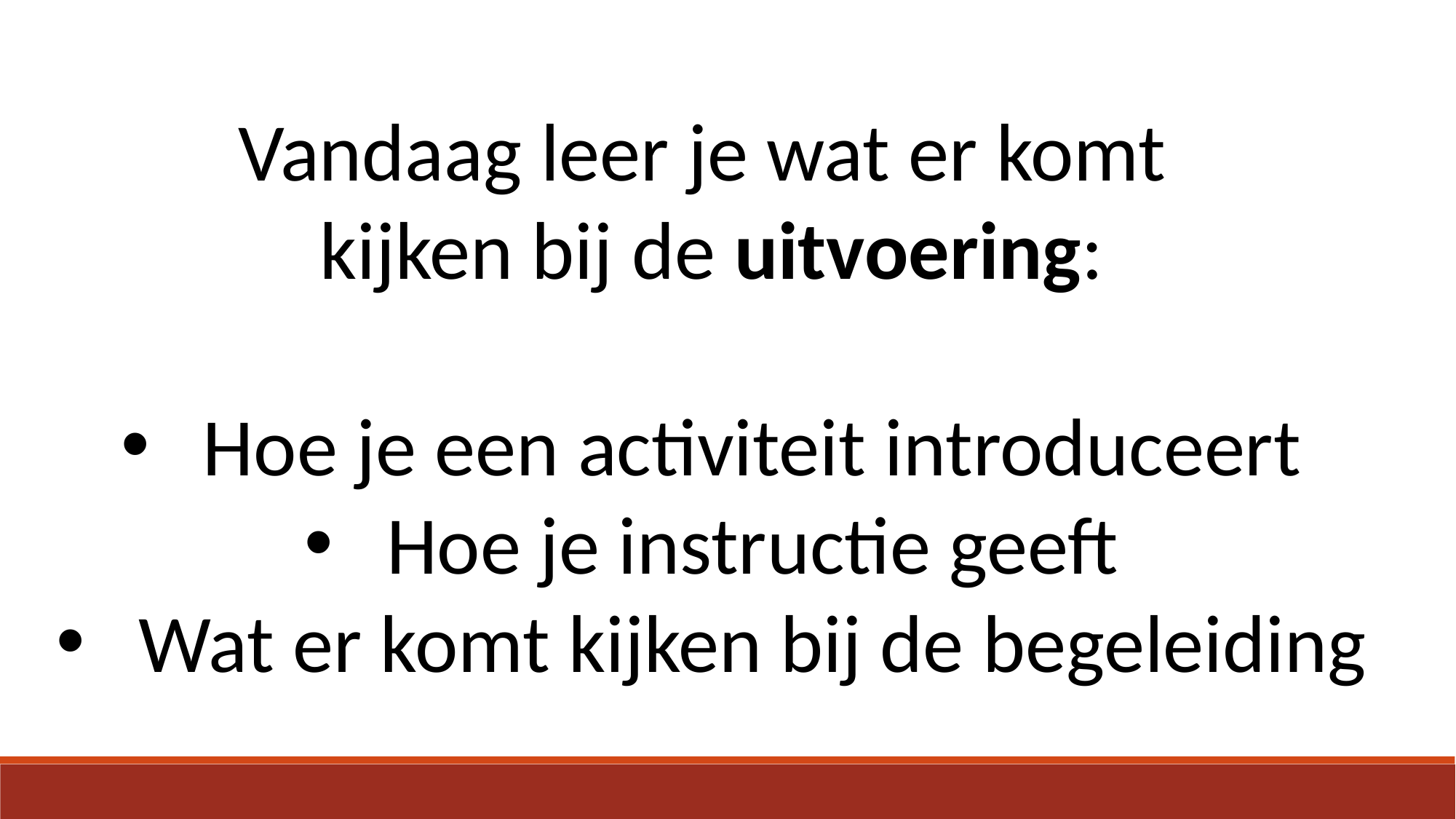

Vandaag leer je wat er komt
kijken bij de uitvoering:

Hoe je een activiteit introduceert
Hoe je instructie geeft
Wat er komt kijken bij de begeleiding